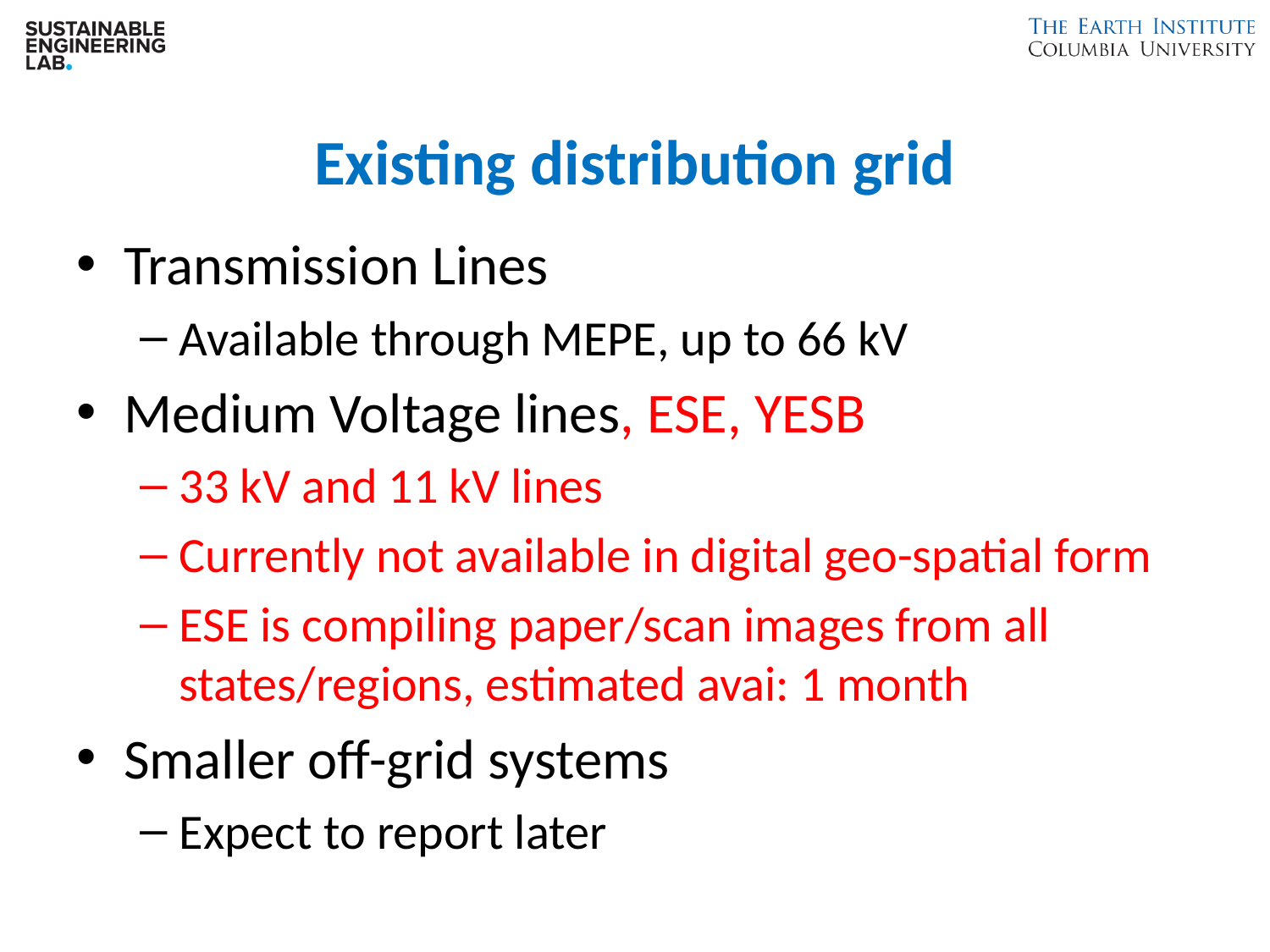

# Existing distribution grid
Transmission Lines
Available through MEPE, up to 66 kV
Medium Voltage lines, ESE, YESB
33 kV and 11 kV lines
Currently not available in digital geo-spatial form
ESE is compiling paper/scan images from all states/regions, estimated avai: 1 month
Smaller off-grid systems
Expect to report later